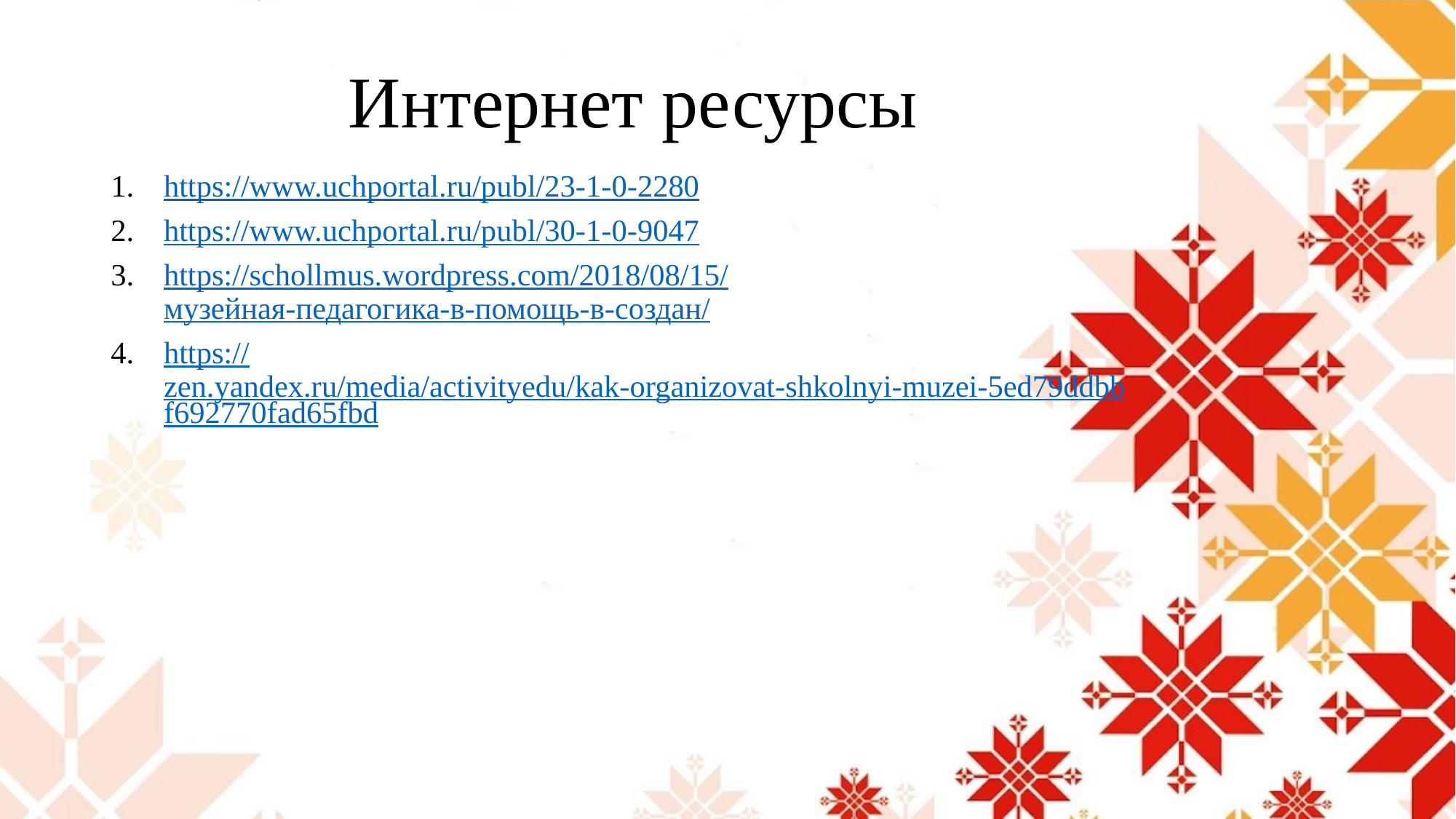

# Интернет ресурсы
https://www.uchportal.ru/publ/23-1-0-2280
https://www.uchportal.ru/publ/30-1-0-9047
https://schollmus.wordpress.com/2018/08/15/музейная-педагогика-в-помощь-в-создан/
https://zen.yandex.ru/media/activityedu/kak-organizovat-shkolnyi-muzei-5ed79ddbbf692770fad65fbd